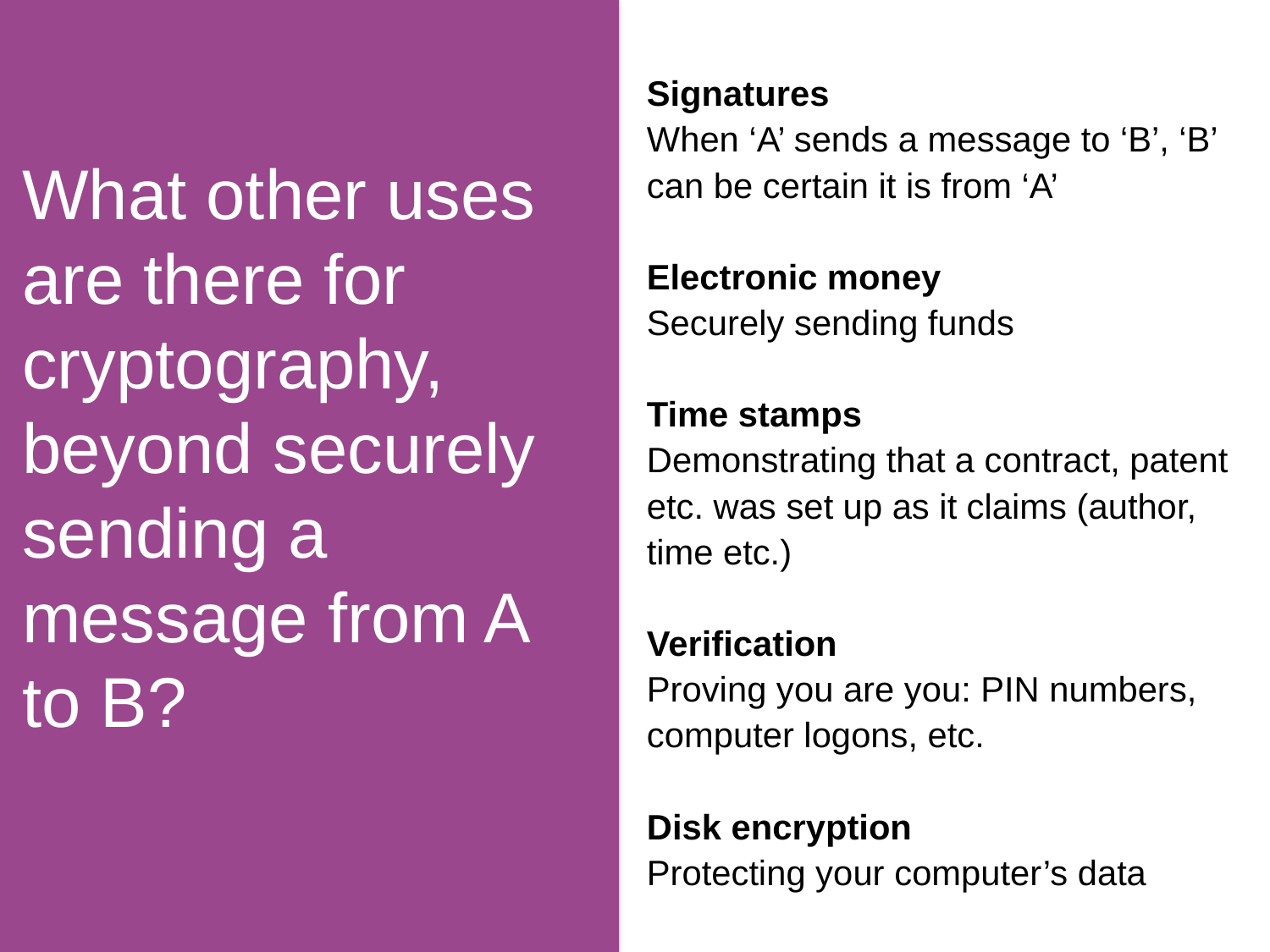

Signatures
When ‘A’ sends a message to ‘B’, ‘B’ can be certain it is from ‘A’

Electronic money
Securely sending funds

Time stamps
Demonstrating that a contract, patent etc. was set up as it claims (author, time etc.)

Verification
Proving you are you: PIN numbers, computer logons, etc.

Disk encryption
Protecting your computer’s data

# What other uses are there for cryptography, beyond securely sending a message from A to B?